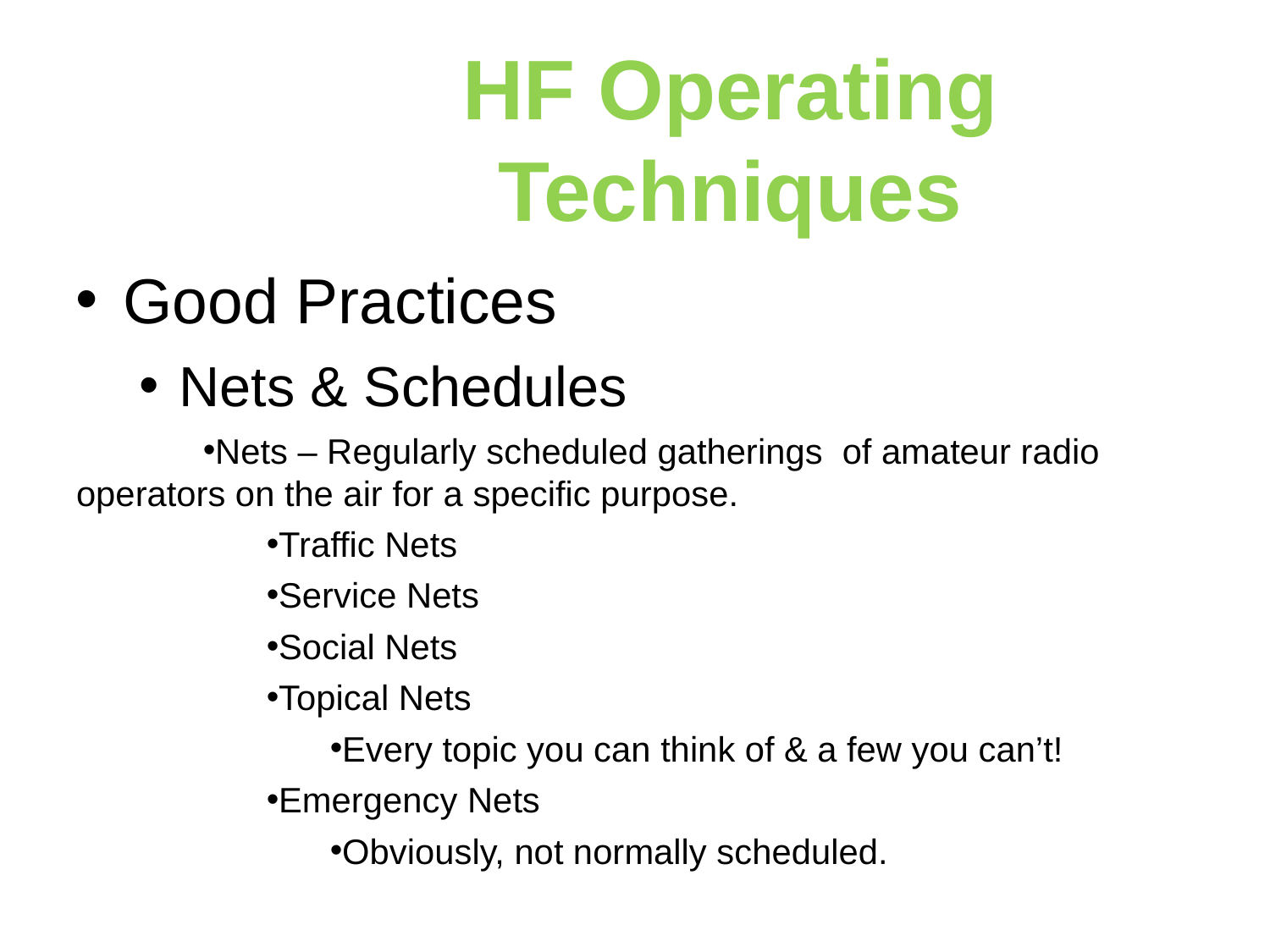

HF Operating Techniques
Good Practices
Nets & Schedules
Nets – Regularly scheduled gatherings  of amateur radio operators on the air for a specific purpose.
Traffic Nets
Service Nets
Social Nets
Topical Nets
Every topic you can think of & a few you can’t!
Emergency Nets
Obviously, not normally scheduled.